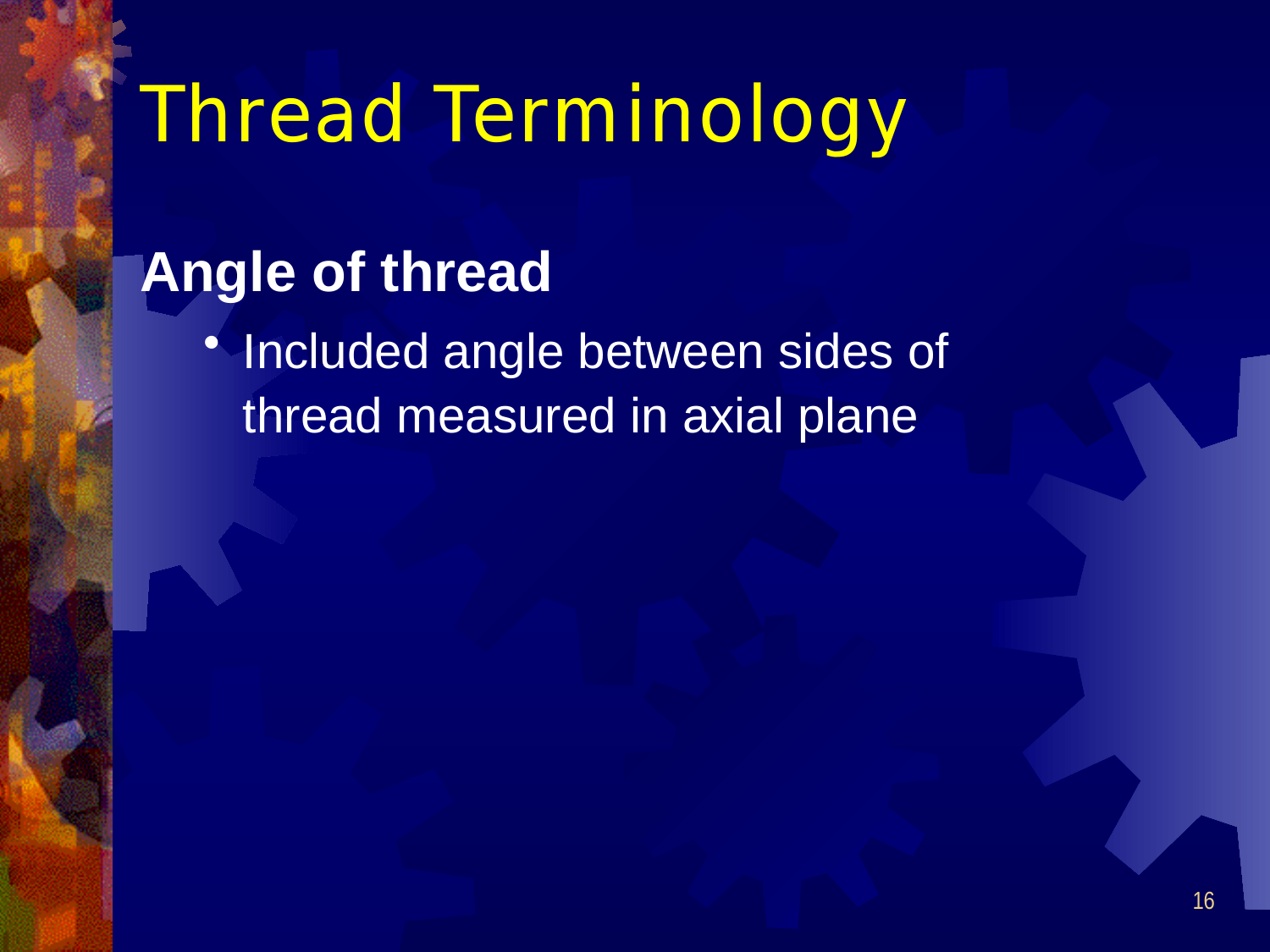

# Thread Terminology
Angle of thread
Included angle between sides of thread measured in axial plane

16